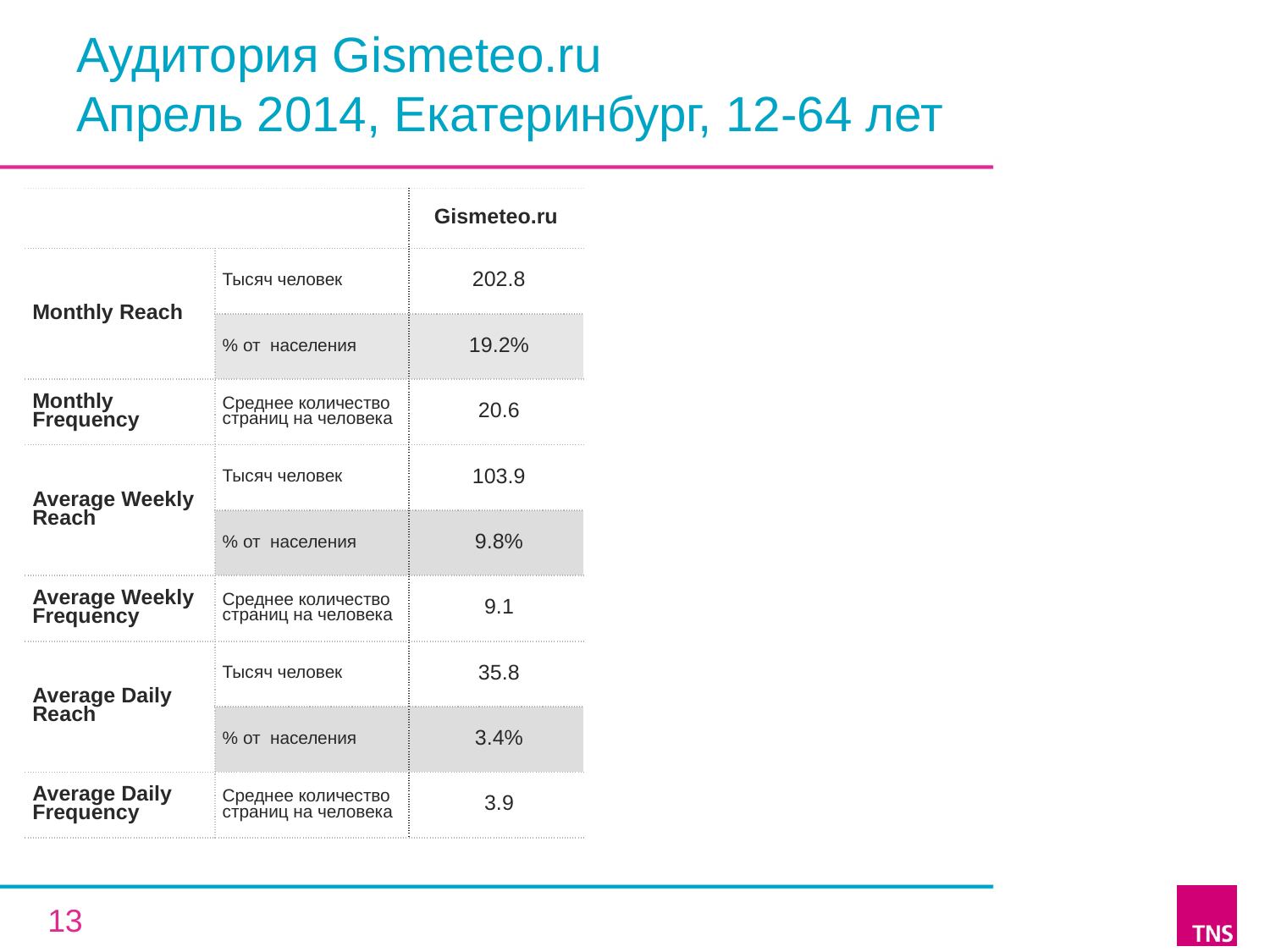

# Аудитория Gismeteo.ru Апрель 2014, Екатеринбург, 12-64 лет
|  |  | Gismeteo.ru |
| --- | --- | --- |
| Monthly Reach | Тысяч человек | 202.8 |
|  | % от населения | 19.2% |
| Monthly Frequency | Среднее количество страниц на человека | 20.6 |
| Average Weekly Reach | Тысяч человек | 103.9 |
|  | % от населения | 9.8% |
| Average Weekly Frequency | Среднее количество страниц на человека | 9.1 |
| Average Daily Reach | Тысяч человек | 35.8 |
|  | % от населения | 3.4% |
| Average Daily Frequency | Среднее количество страниц на человека | 3.9 |

13